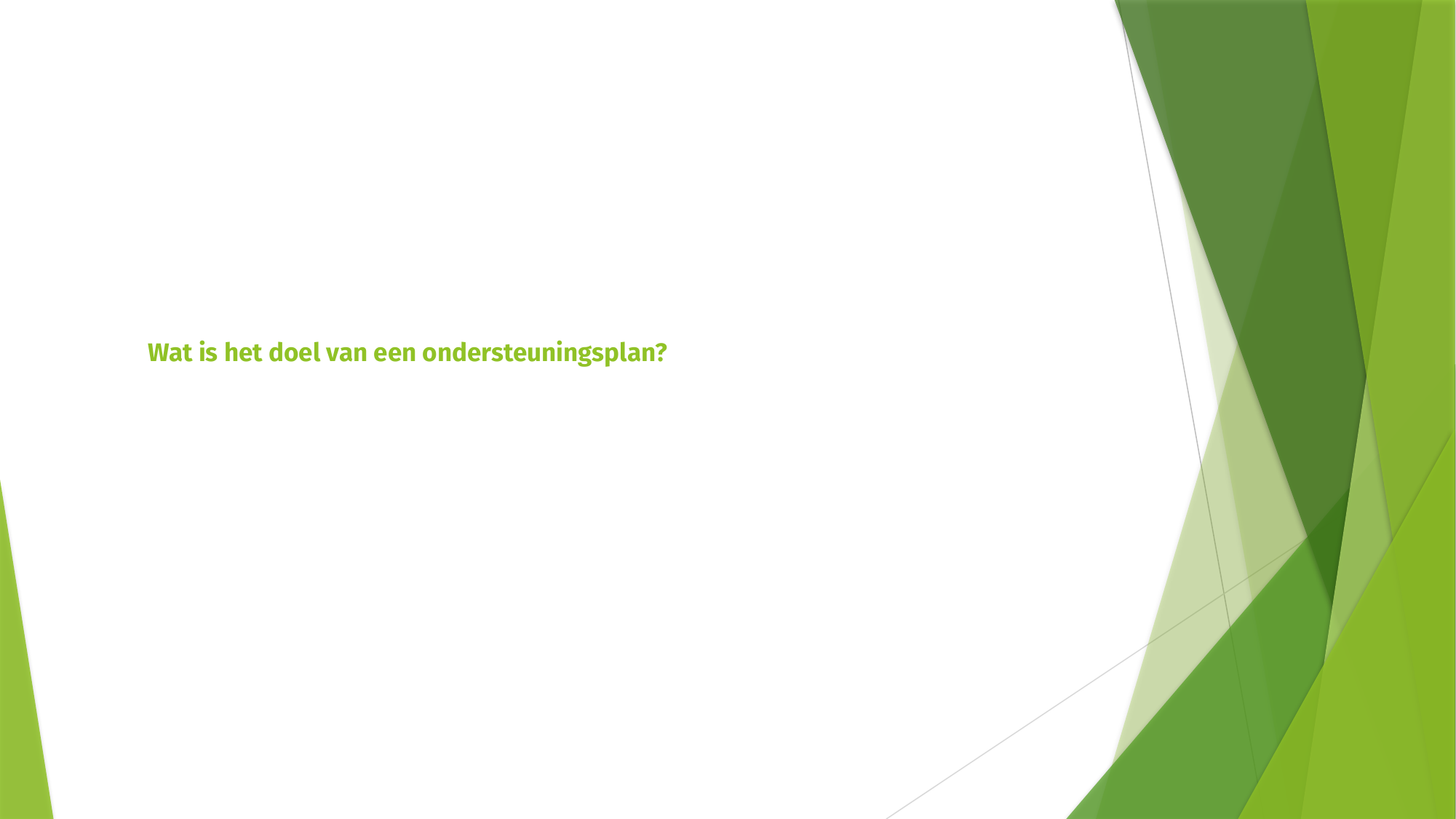

# Wat is het doel van een ondersteuningsplan?